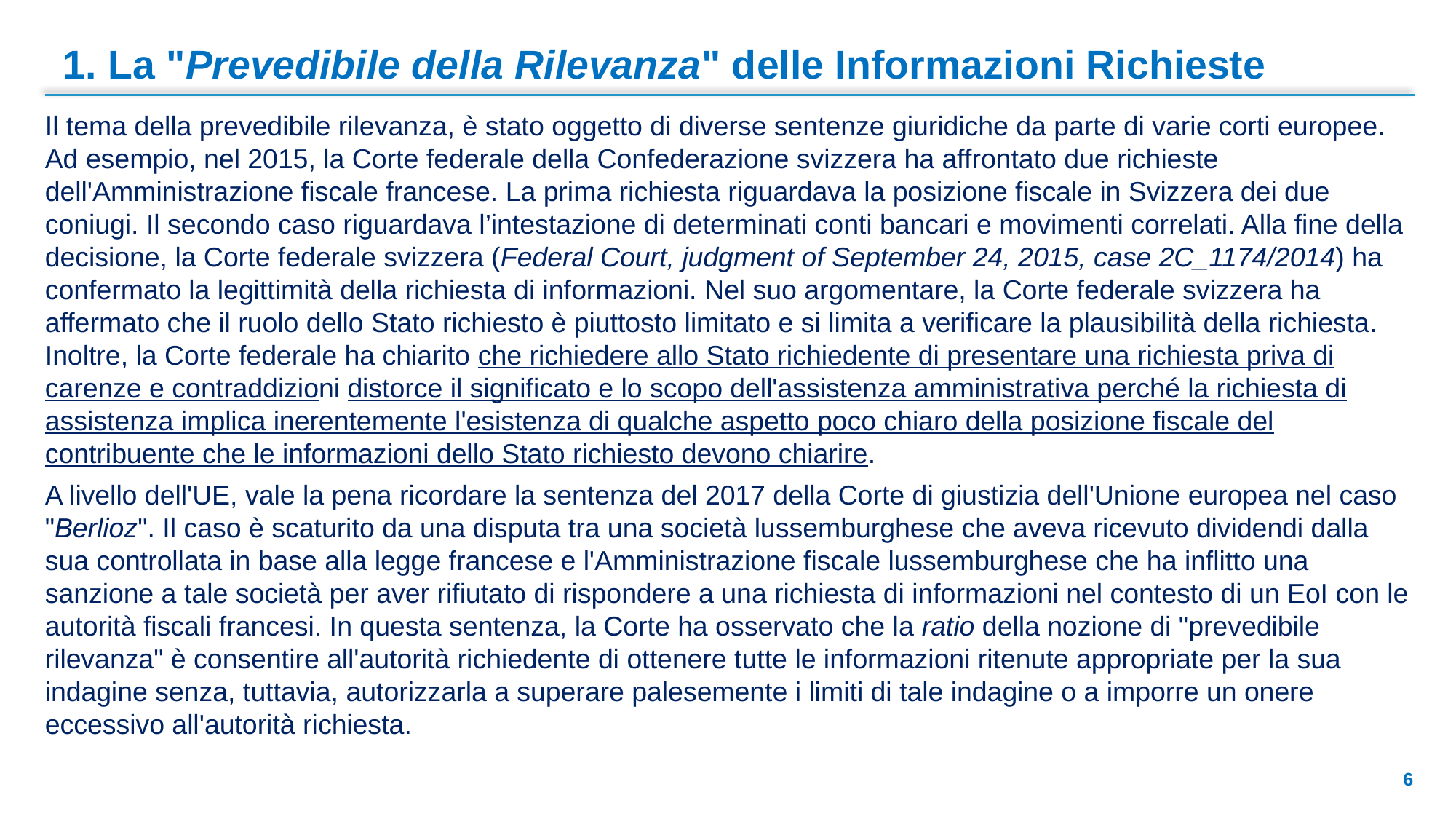

1. La "Prevedibile della Rilevanza" delle Informazioni Richieste
Il tema della prevedibile rilevanza, è stato oggetto di diverse sentenze giuridiche da parte di varie corti europee. Ad esempio, nel 2015, la Corte federale della Confederazione svizzera ha affrontato due richieste dell'Amministrazione fiscale francese. La prima richiesta riguardava la posizione fiscale in Svizzera dei due coniugi. Il secondo caso riguardava l’intestazione di determinati conti bancari e movimenti correlati. Alla fine della decisione, la Corte federale svizzera (Federal Court, judgment of September 24, 2015, case 2C_1174/2014) ha confermato la legittimità della richiesta di informazioni. Nel suo argomentare, la Corte federale svizzera ha affermato che il ruolo dello Stato richiesto è piuttosto limitato e si limita a verificare la plausibilità della richiesta. Inoltre, la Corte federale ha chiarito che richiedere allo Stato richiedente di presentare una richiesta priva di carenze e contraddizioni distorce il significato e lo scopo dell'assistenza amministrativa perché la richiesta di assistenza implica inerentemente l'esistenza di qualche aspetto poco chiaro della posizione fiscale del contribuente che le informazioni dello Stato richiesto devono chiarire.
A livello dell'UE, vale la pena ricordare la sentenza del 2017 della Corte di giustizia dell'Unione europea nel caso "Berlioz". Il caso è scaturito da una disputa tra una società lussemburghese che aveva ricevuto dividendi dalla sua controllata in base alla legge francese e l'Amministrazione fiscale lussemburghese che ha inflitto una sanzione a tale società per aver rifiutato di rispondere a una richiesta di informazioni nel contesto di un EoI con le autorità fiscali francesi. In questa sentenza, la Corte ha osservato che la ratio della nozione di "prevedibile rilevanza" è consentire all'autorità richiedente di ottenere tutte le informazioni ritenute appropriate per la sua indagine senza, tuttavia, autorizzarla a superare palesemente i limiti di tale indagine o a imporre un onere eccessivo all'autorità richiesta.
6